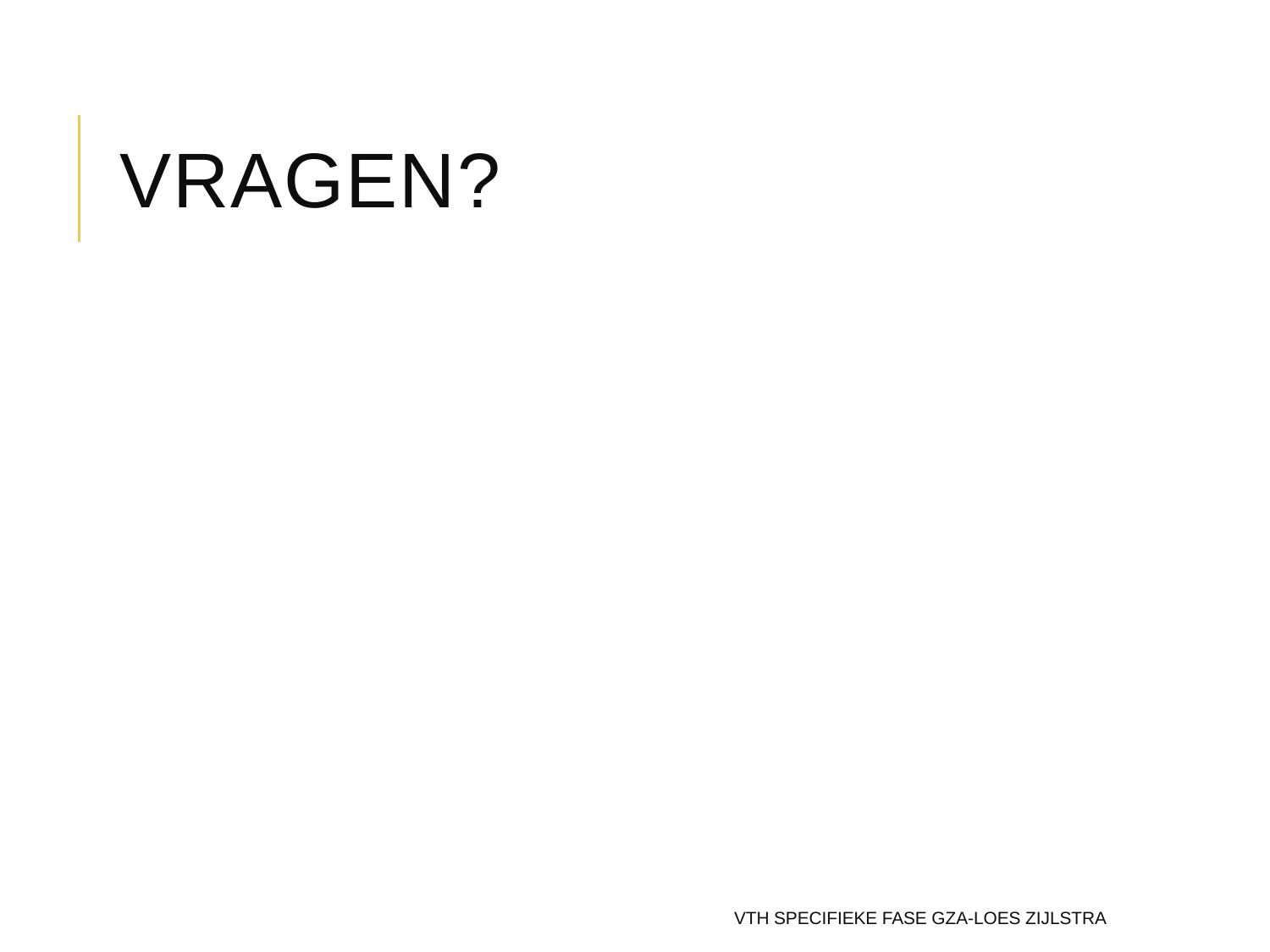

# Vragen?

VTH specifieke fase GZA-Loes Zijlstra